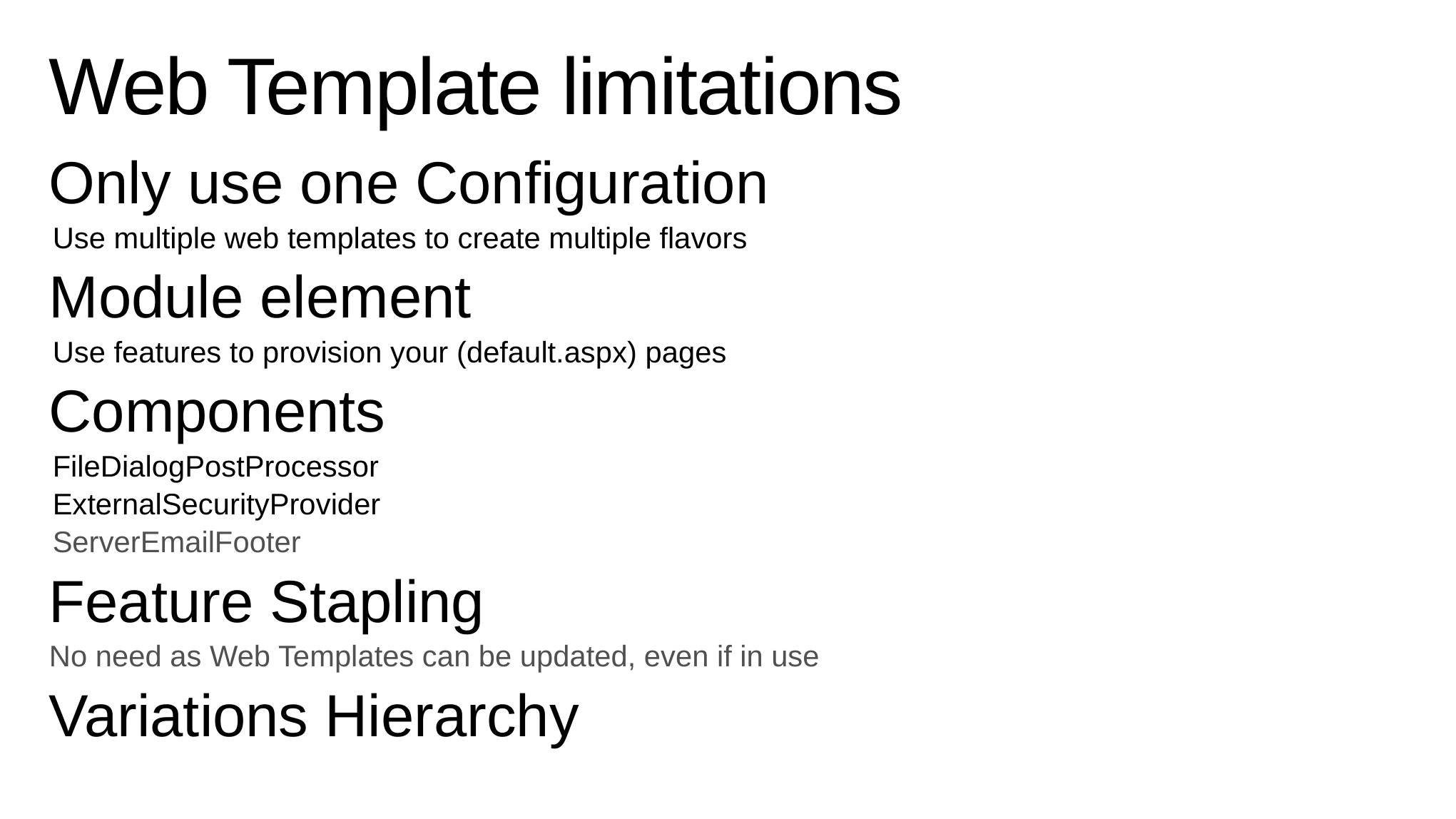

# Web Template limitations
Only use one Configuration
Use multiple web templates to create multiple flavors
Module element
Use features to provision your (default.aspx) pages
Components
FileDialogPostProcessor
ExternalSecurityProvider
ServerEmailFooter
Feature Stapling
No need as Web Templates can be updated, even if in use
Variations Hierarchy